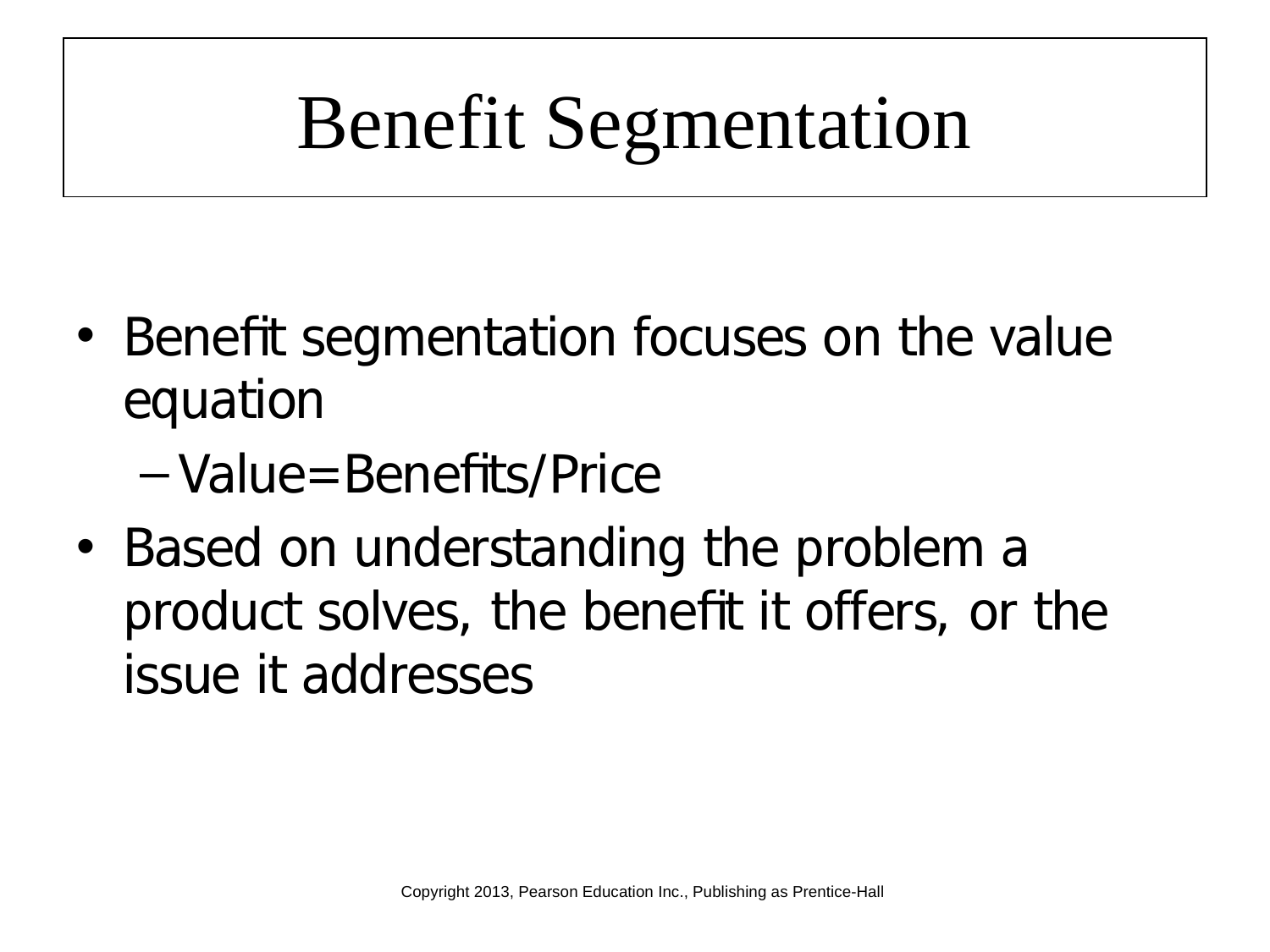

# Benefit Segmentation

Benefit segmentation focuses on the value equation
Value=Benefits/Price
Based on understanding the problem a product solves, the benefit it offers, or the issue it addresses

Copyright 2013, Pearson Education Inc., Publishing as Prentice-Hall